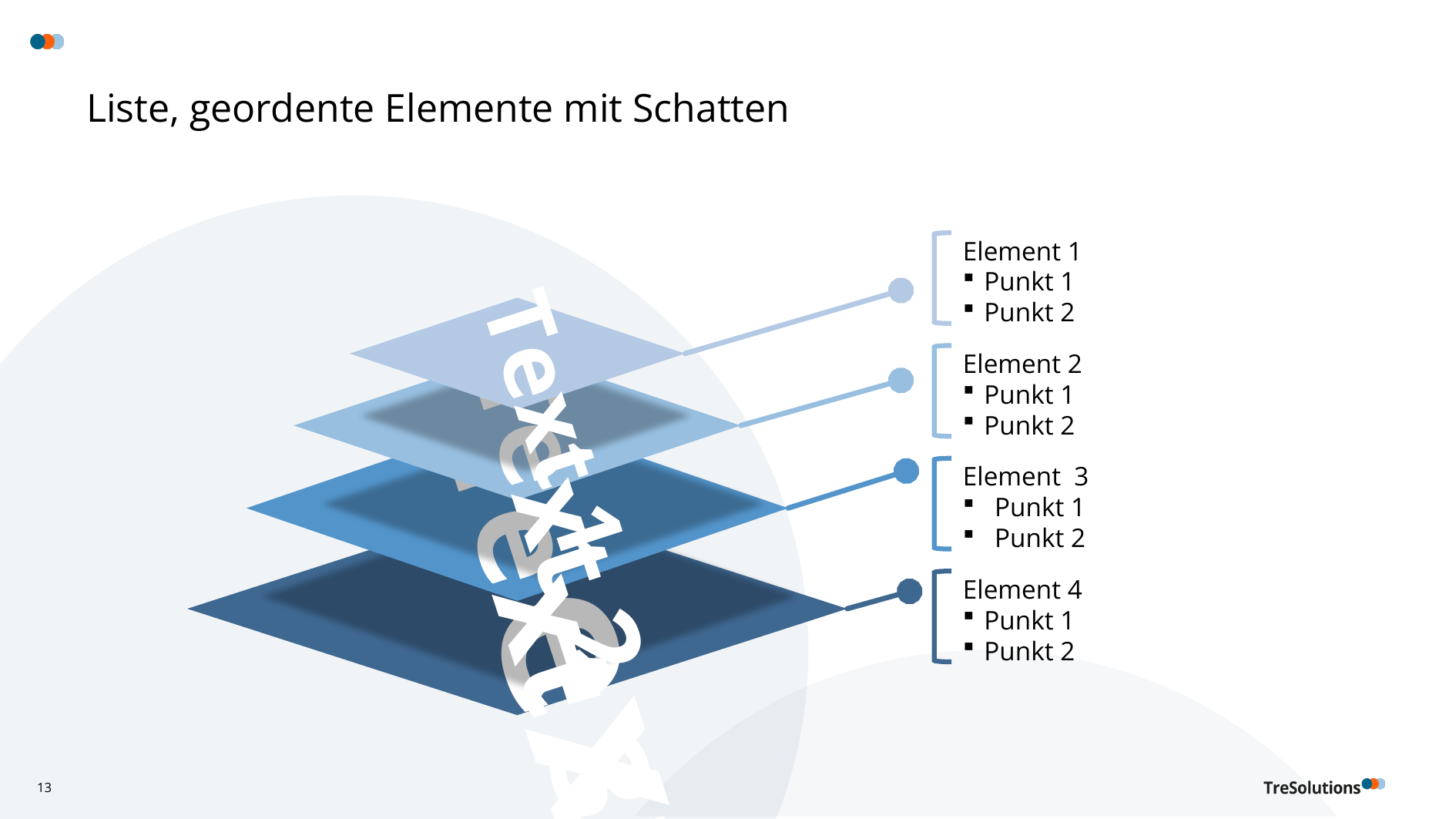

# Liste, geordente Elemente mit Schatten
Element 1
Punkt 1
Punkt 2

Text 1
Element 2
Punkt 1
Punkt 2

Text 2

Text 3
Element  3
Punkt 1
Punkt 2

Text 4

Element 4
Punkt 1
Punkt 2

13